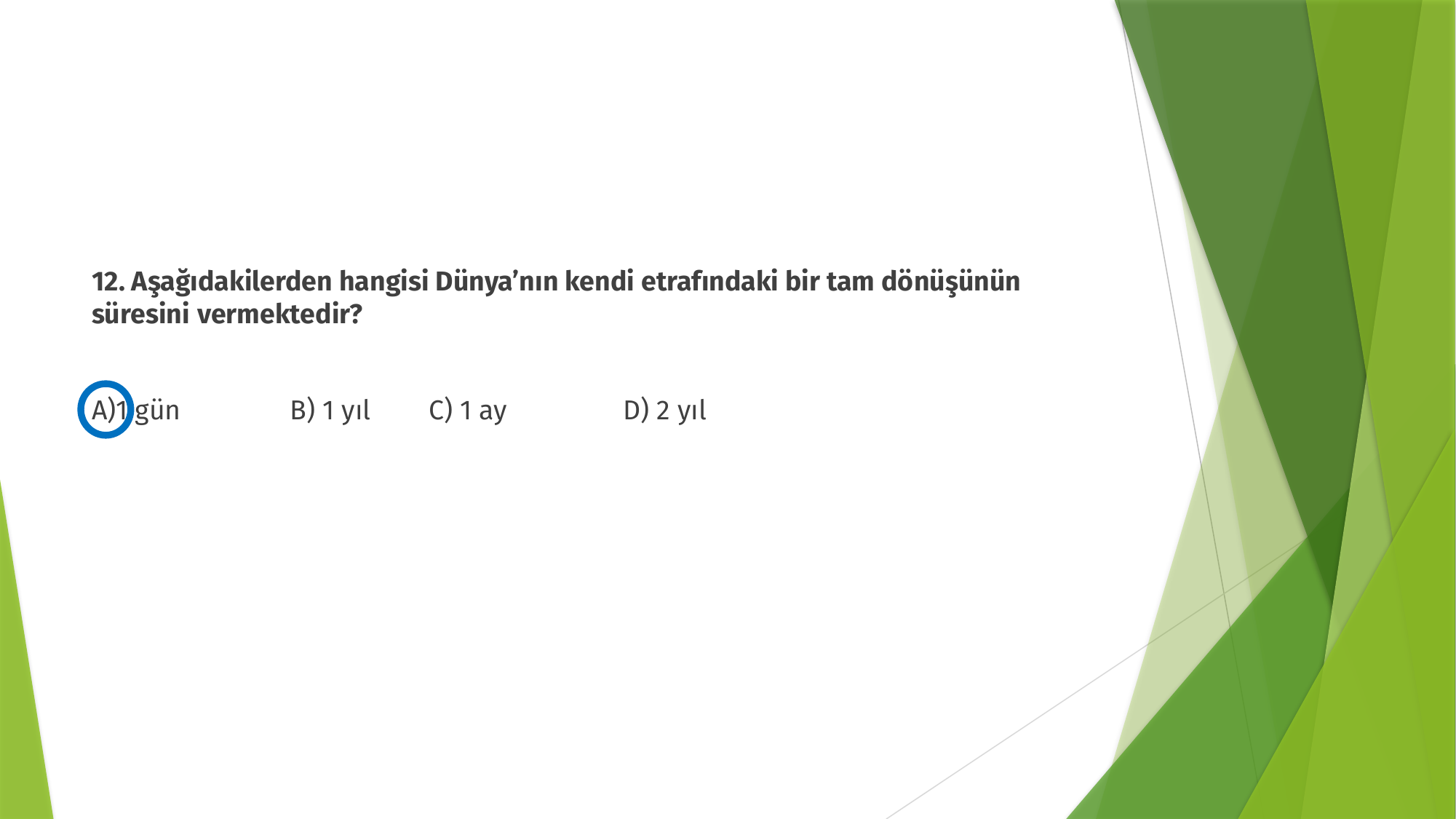

#
12. Aşağıdakilerden hangisi Dünya’nın kendi etrafındaki bir tam dönüşünün süresini vermektedir?

A)1 gün               B) 1 yıl        C) 1 ay                D) 2 yıl